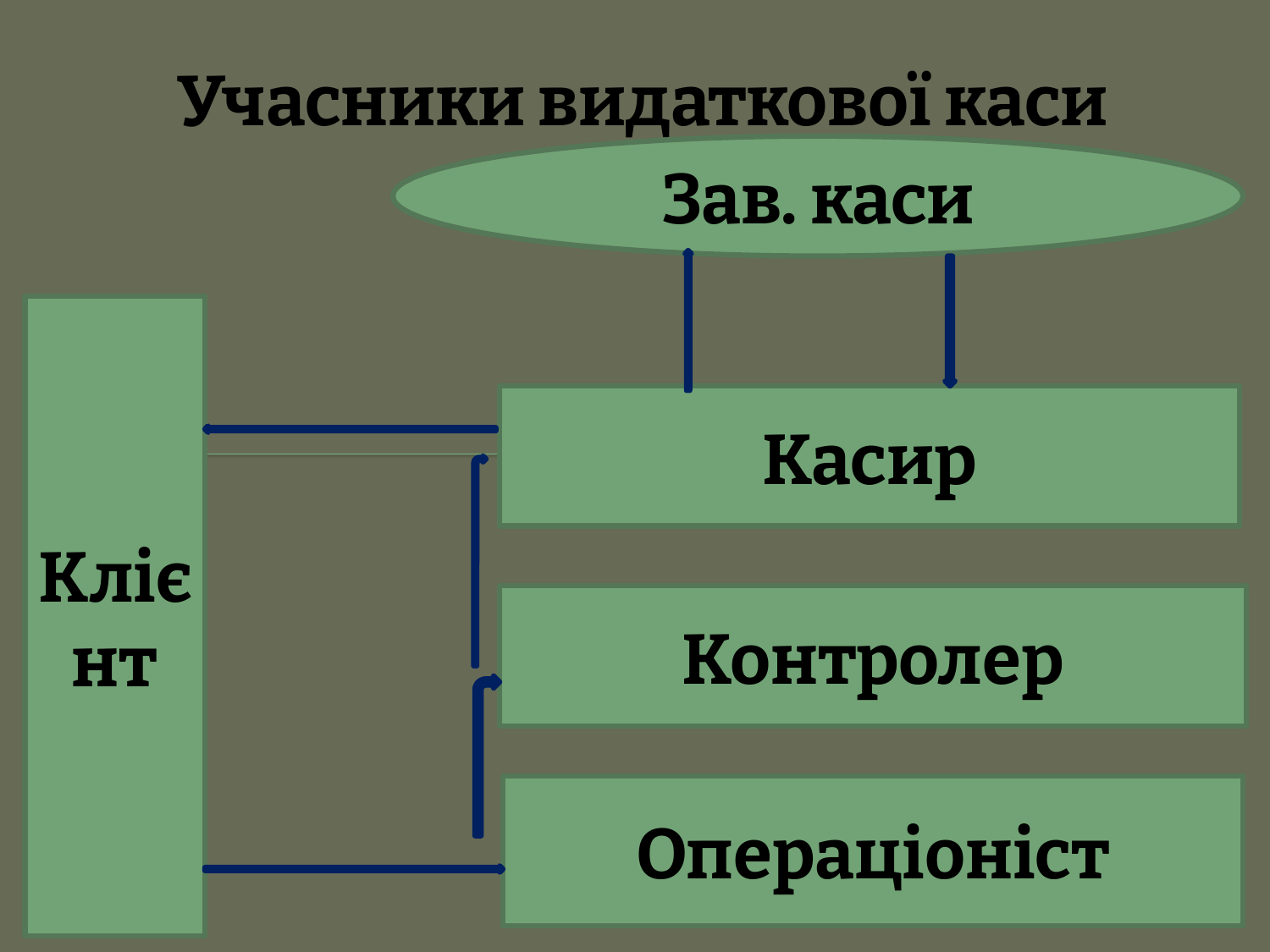

# Учасники видаткової каси

Зав. каси

Клієнт
Касир

Контролер

Операціоніст